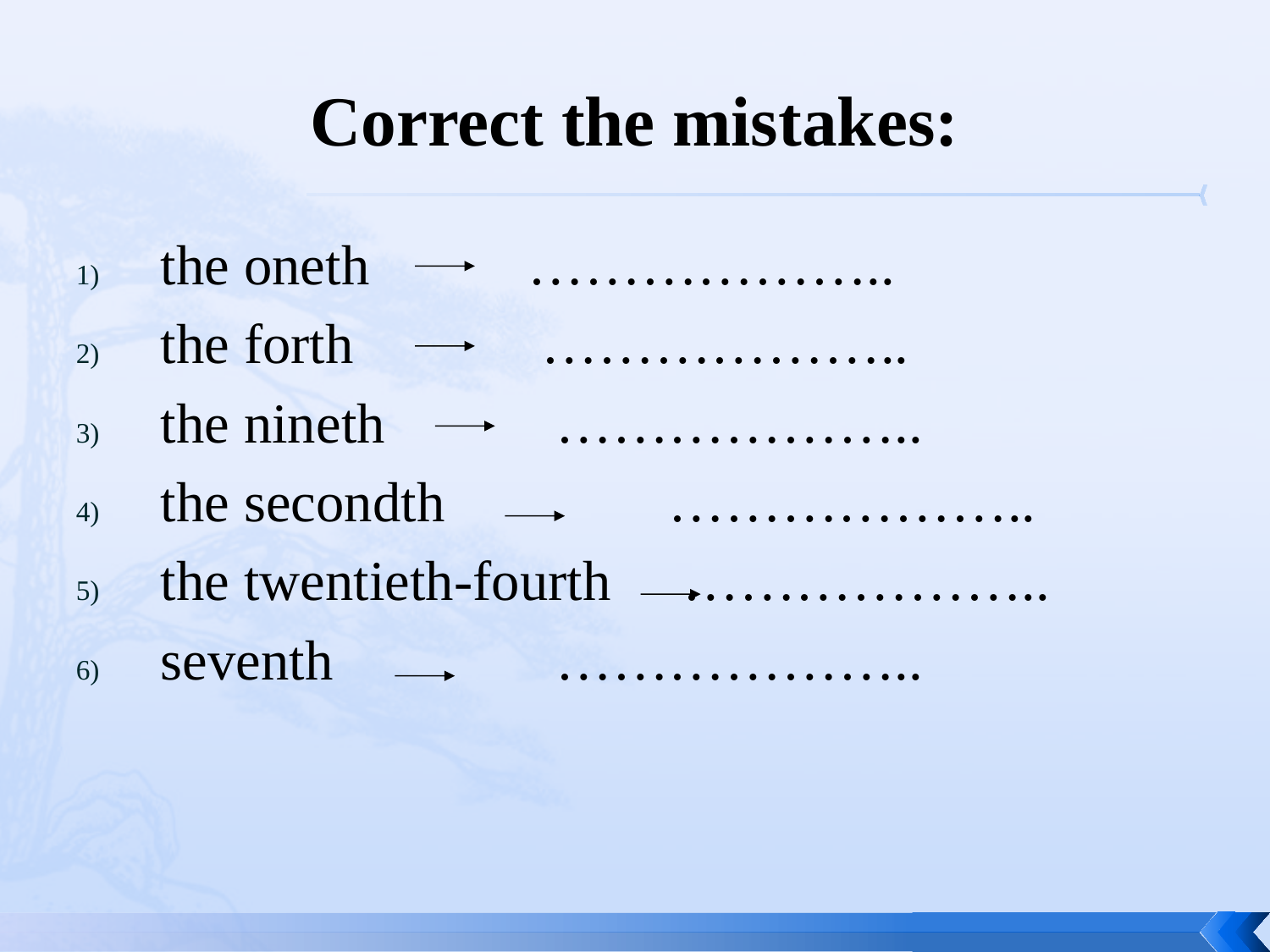

# Correct the mistakes:
the oneth	        ………………..
the forth	  	………………..
the nineth		 ………………..
the secondth	 	………………..
the twentieth-fourth	 ………………..
seventh		 ………………..